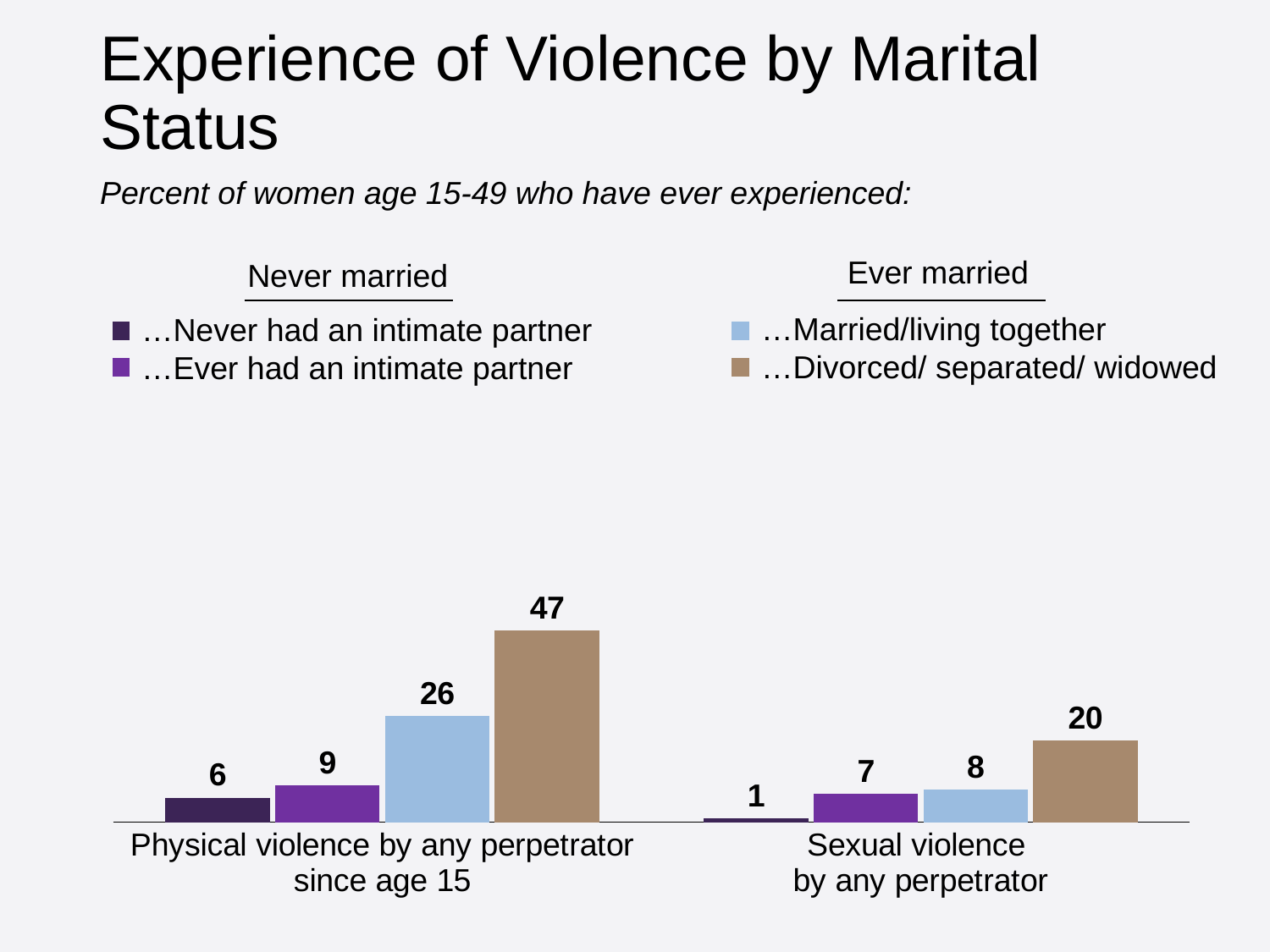

# Experience of Violence by Marital Status
Percent of women age 15-49 who have ever experienced:
Ever married
Never married
…Married/living together
…Divorced/ separated/ widowed
…Never had an intimate partner
…Ever had an intimate partner

### Chart

| Category | Never had an intimate partner | Ever had an intimate partner | Married/ living together | Divorced/ separated/ widowed |
|---|---|---|---|---|
| Physical violence by any perpetrator since age 15 | 6.0 | 9.0 | 26.0 | 47.0 |
| Sexual violence
by any perpetrator | 1.0 | 7.0 | 8.0 | 20.0 |